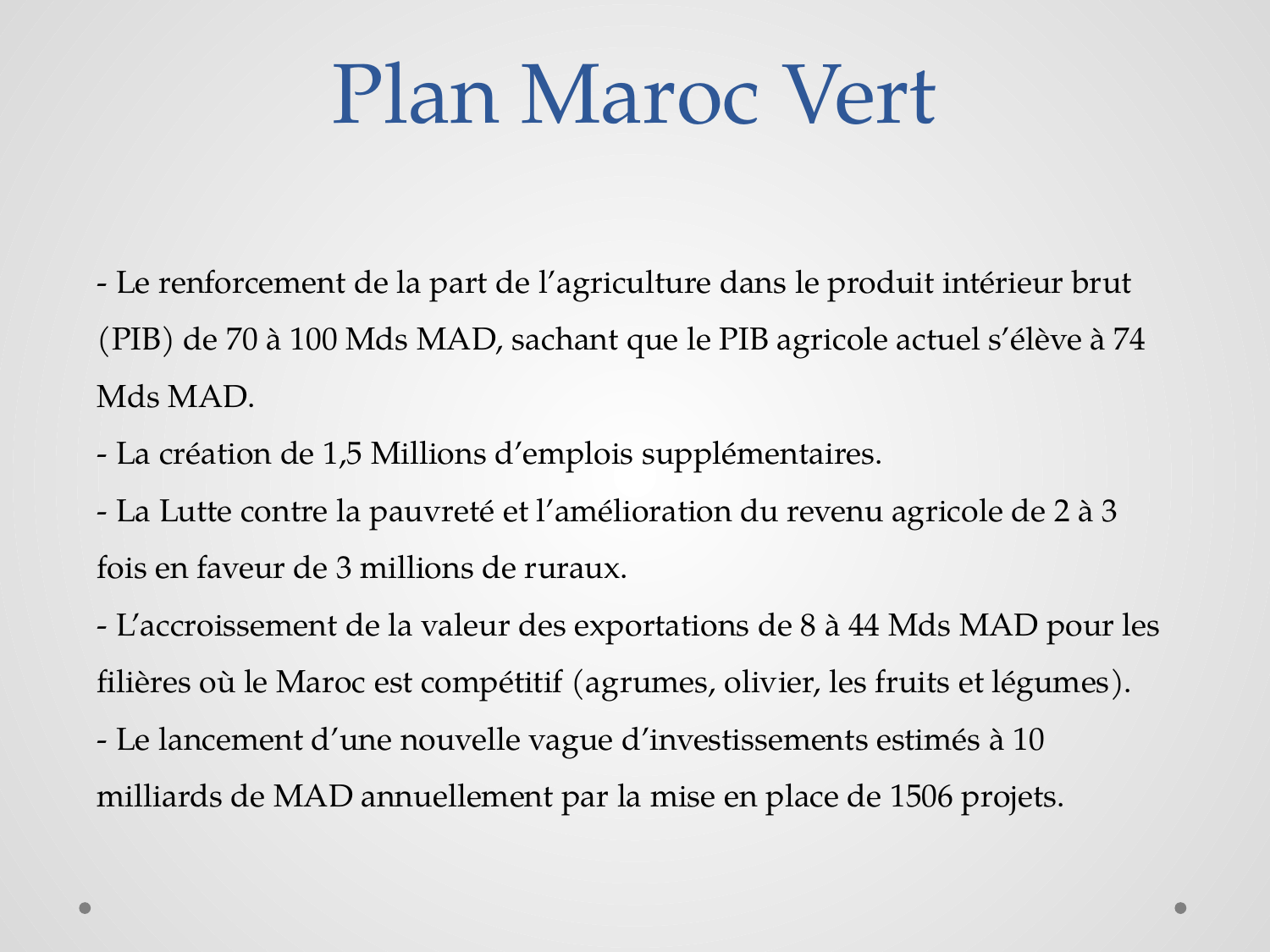

# Plan Maroc Vert
- Le renforcement de la part de l’agriculture dans le produit intérieur brut (PIB) de 70 à 100 Mds MAD, sachant que le PIB agricole actuel s’élève à 74 Mds MAD.
- La création de 1,5 Millions d’emplois supplémentaires.
- La Lutte contre la pauvreté et l’amélioration du revenu agricole de 2 à 3 fois en faveur de 3 millions de ruraux.
- L’accroissement de la valeur des exportations de 8 à 44 Mds MAD pour les filières où le Maroc est compétitif (agrumes, olivier, les fruits et légumes).
- Le lancement d’une nouvelle vague d’investissements estimés à 10 milliards de MAD annuellement par la mise en place de 1506 projets.